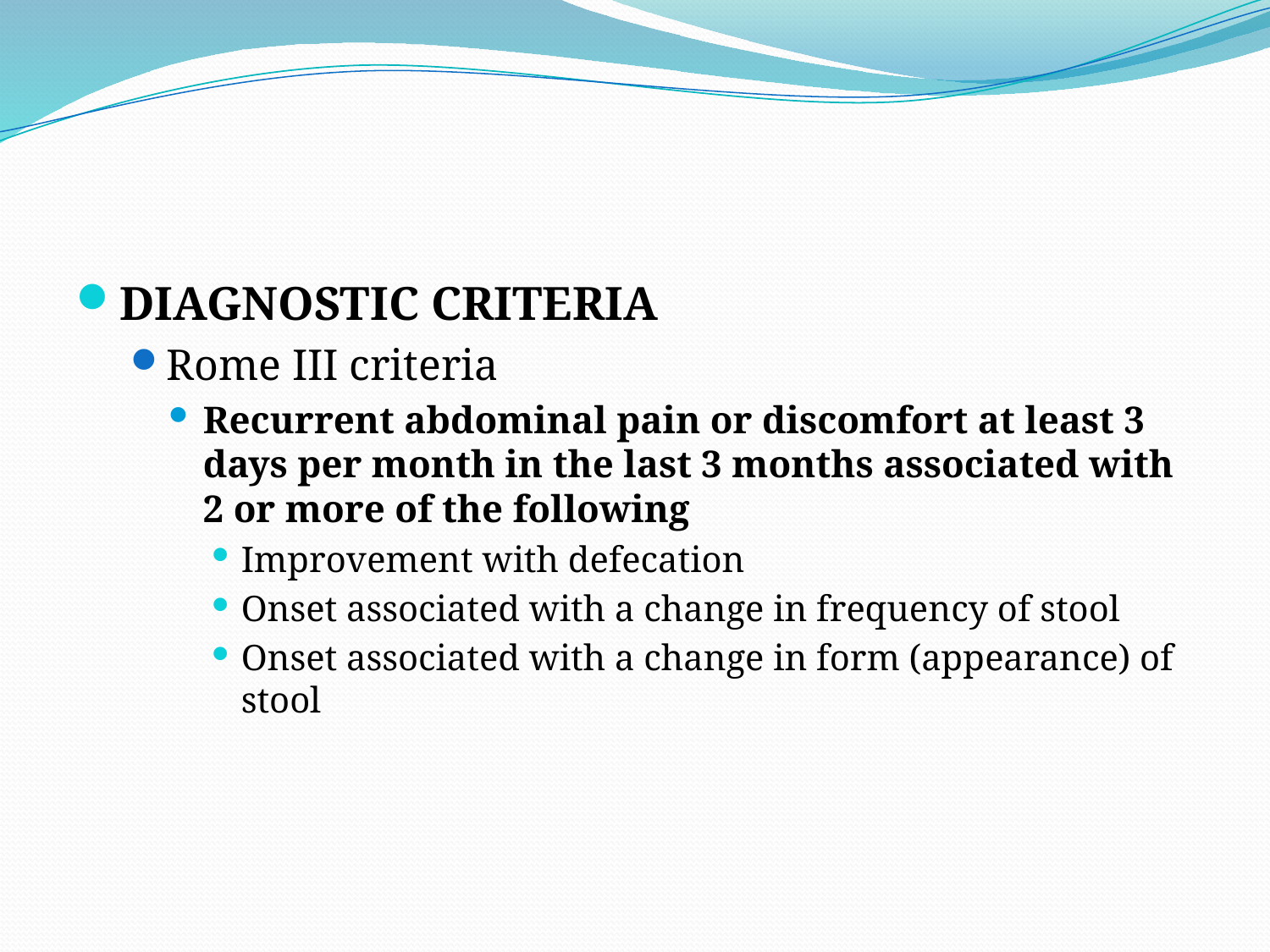

#
DIAGNOSTIC CRITERIA
Rome III criteria
Recurrent abdominal pain or discomfort at least 3 days per month in the last 3 months associated with 2 or more of the following
Improvement with defecation
Onset associated with a change in frequency of stool
Onset associated with a change in form (appearance) of stool